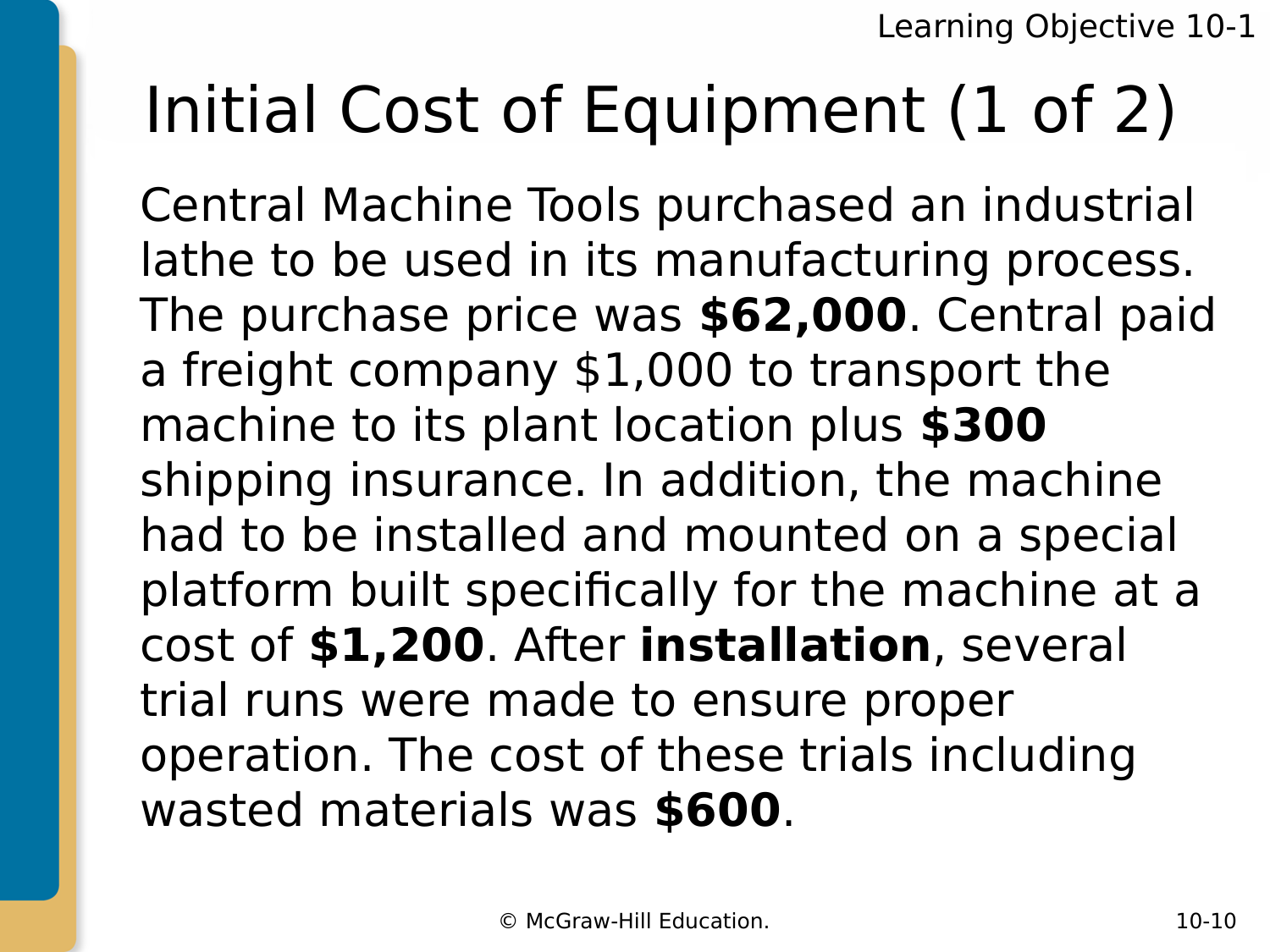

Learning Objective 10-1
# Initial Cost of Equipment (1 of 2)
Central Machine Tools purchased an industrial lathe to be used in its manufacturing process. The purchase price was $62,000. Central paid a freight company $1,000 to transport the machine to its plant location plus $300 shipping insurance. In addition, the machine had to be installed and mounted on a special platform built specifically for the machine at a cost of $1,200. After installation, several trial runs were made to ensure proper operation. The cost of these trials including wasted materials was $600.